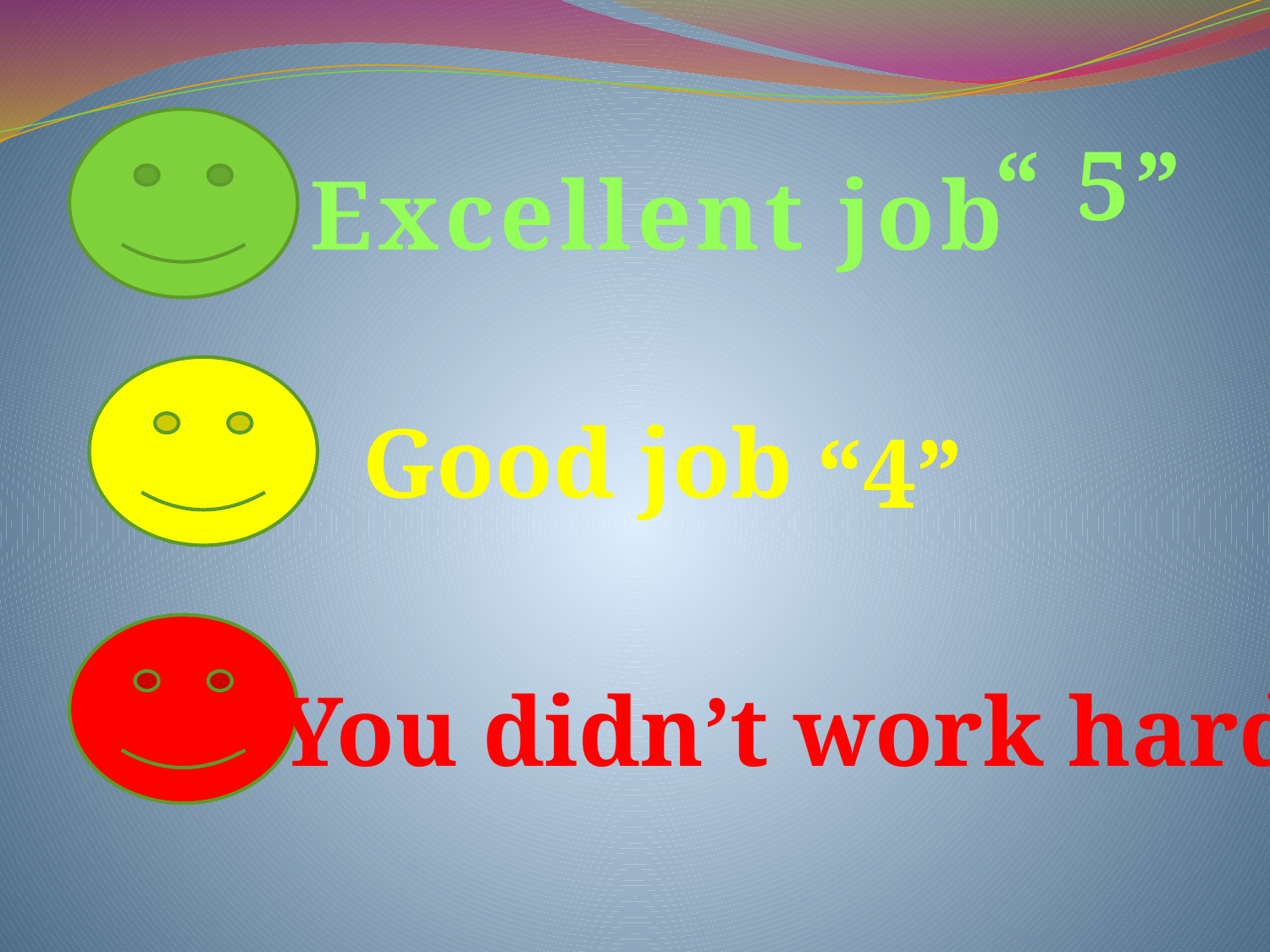

#

“ 5”
Excellent job

Good job
“4”

You didn’t work hard